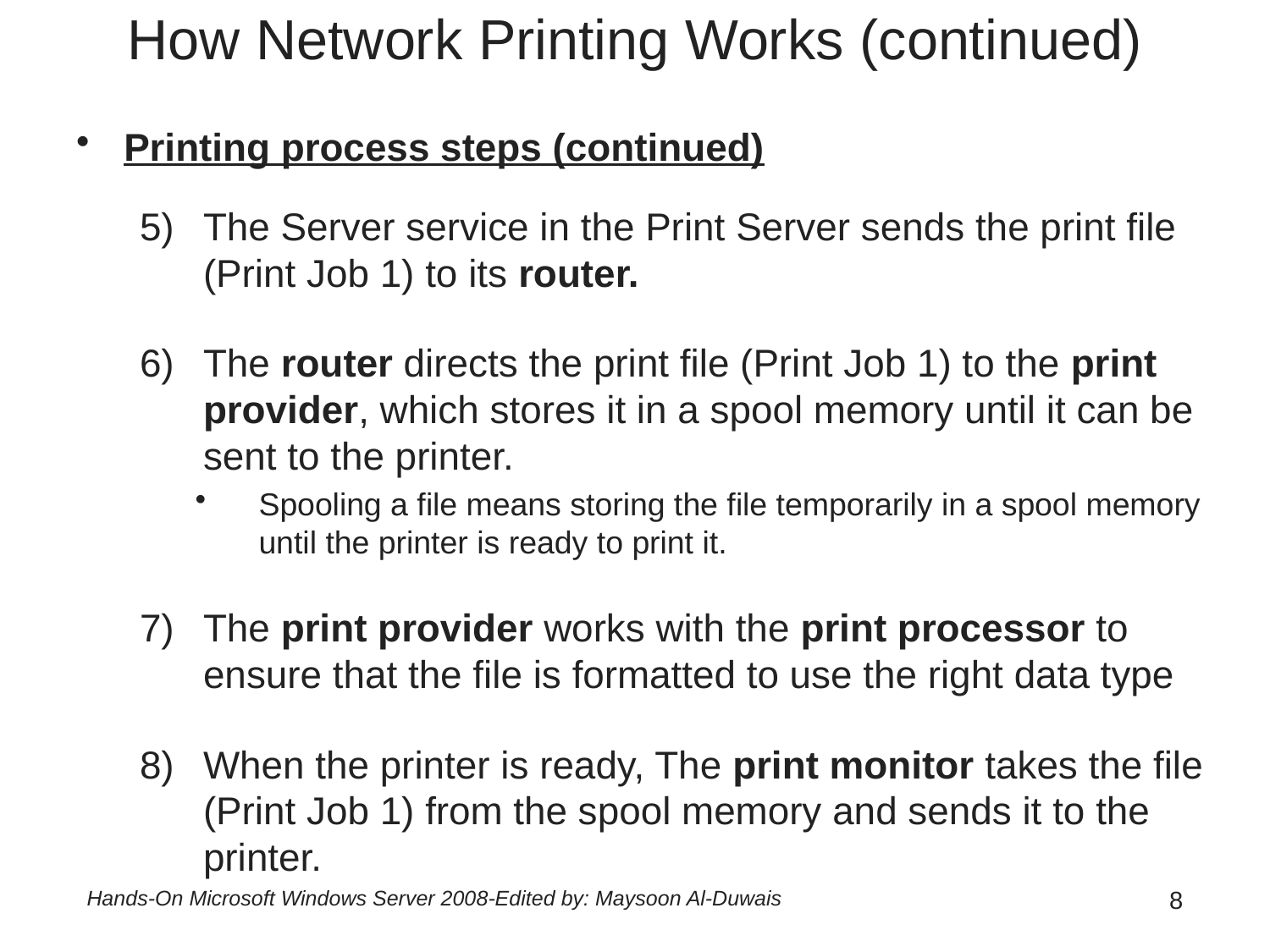

# How Network Printing Works (continued)
Printing process steps (continued)

The Server service in the Print Server sends the print file (Print Job 1) to its router.

The router directs the print file (Print Job 1) to the print provider, which stores it in a spool memory until it can be sent to the printer.
Spooling a file means storing the file temporarily in a spool memory until the printer is ready to print it.

The print provider works with the print processor to ensure that the file is formatted to use the right data type

When the printer is ready, The print monitor takes the file (Print Job 1) from the spool memory and sends it to the printer.
Hands-On Microsoft Windows Server 2008-Edited by: Maysoon Al-Duwais
8